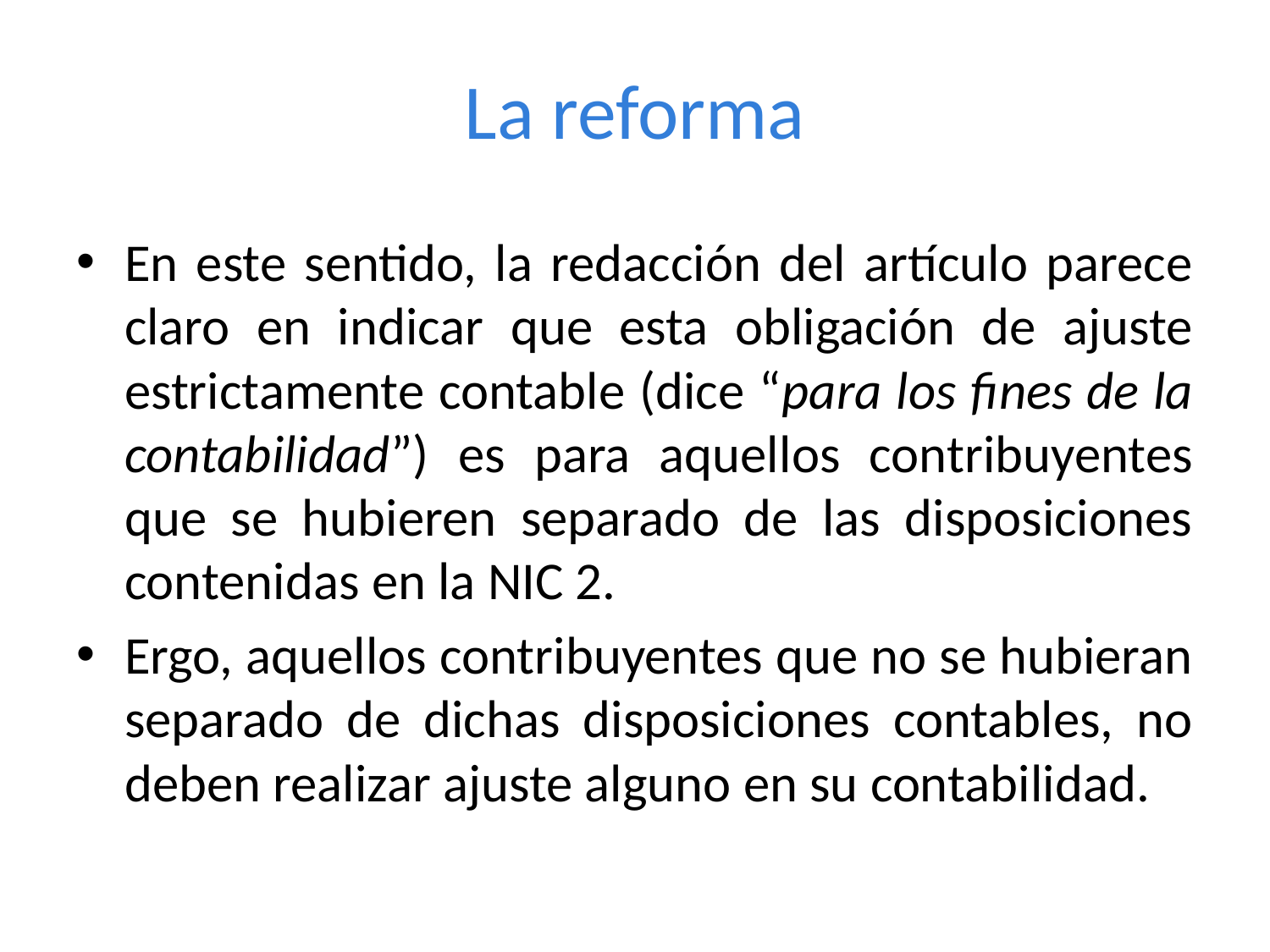

# La reforma
En este sentido, la redacción del artículo parece claro en indicar que esta obligación de ajuste estrictamente contable (dice “para los fines de la contabilidad”) es para aquellos contribuyentes que se hubieren separado de las disposiciones contenidas en la NIC 2.
Ergo, aquellos contribuyentes que no se hubieran separado de dichas disposiciones contables, no deben realizar ajuste alguno en su contabilidad.